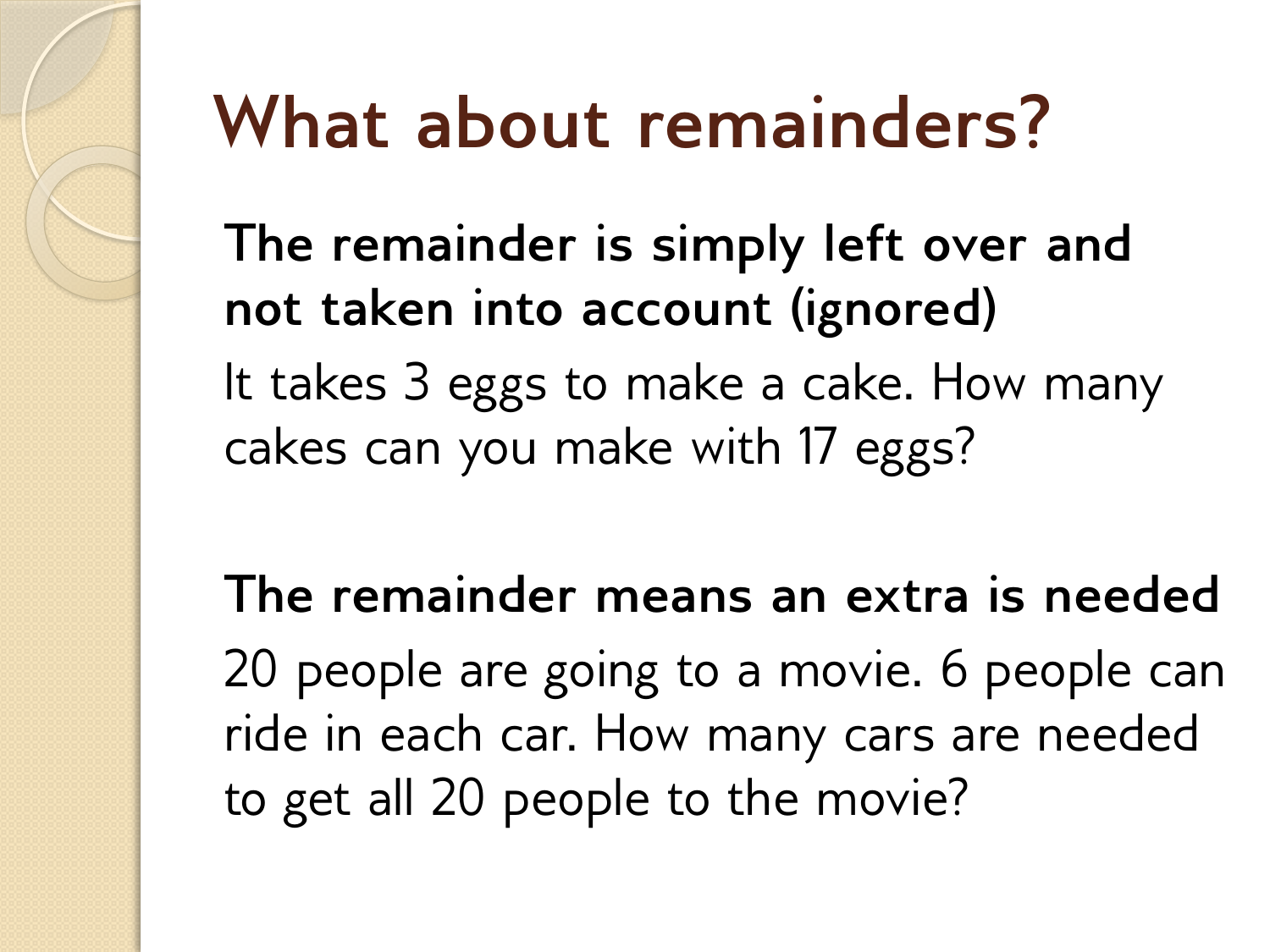

# What about remainders?
The remainder is simply left over and not taken into account (ignored)
It takes 3 eggs to make a cake. How many cakes can you make with 17 eggs?

The remainder means an extra is needed
20 people are going to a movie. 6 people can ride in each car. How many cars are needed to get all 20 people to the movie?